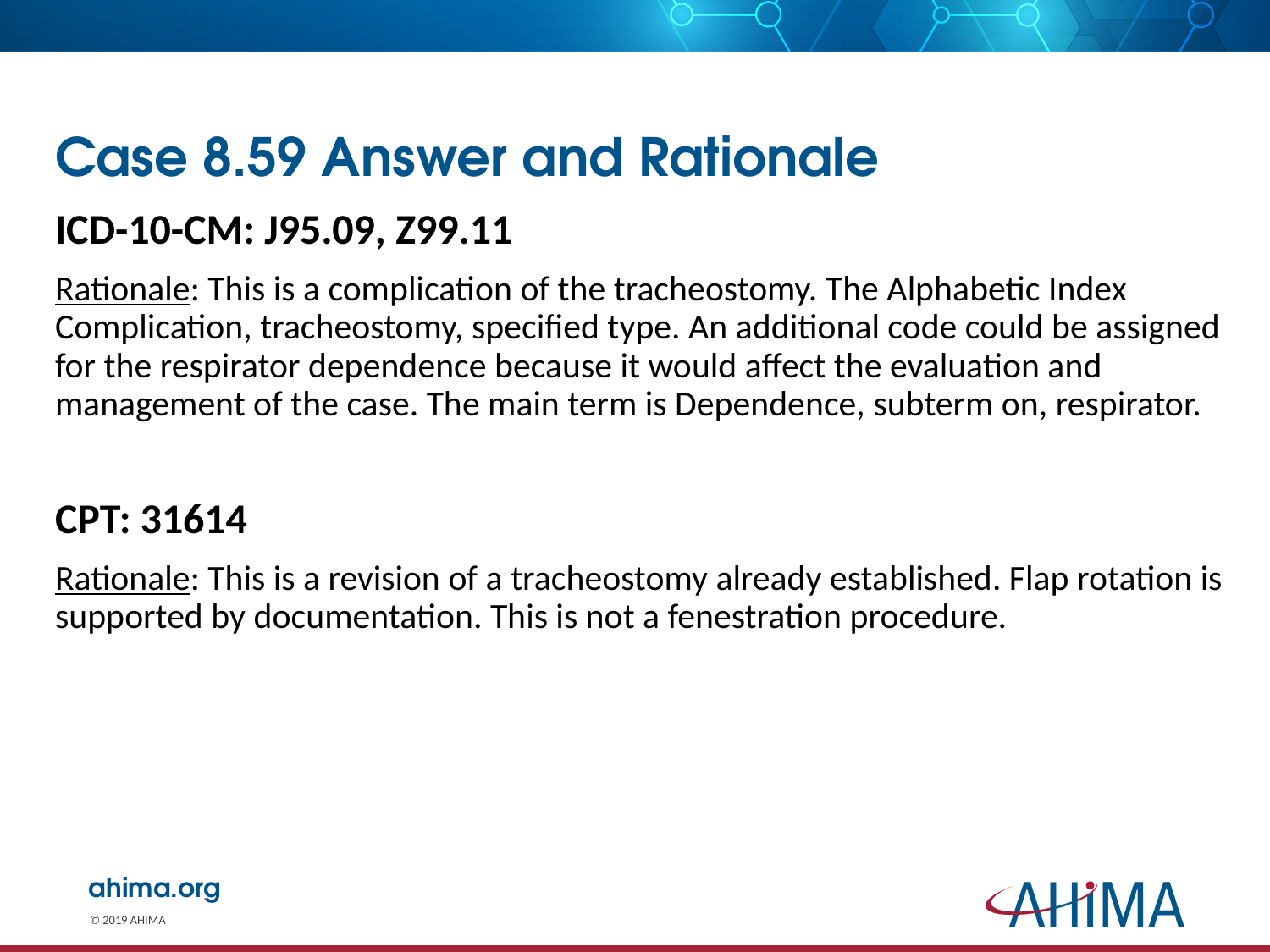

# Case 8.59 Answer and Rationale
ICD-10-CM: J95.09, Z99.11
Rationale: This is a complication of the tracheostomy. The Alphabetic Index Complication, tracheostomy, specified type. An additional code could be assigned for the respirator dependence because it would affect the evaluation and management of the case. The main term is Dependence, subterm on, respirator.

CPT: 31614
Rationale: This is a revision of a tracheostomy already established. Flap rotation is supported by documentation. This is not a fenestration procedure.